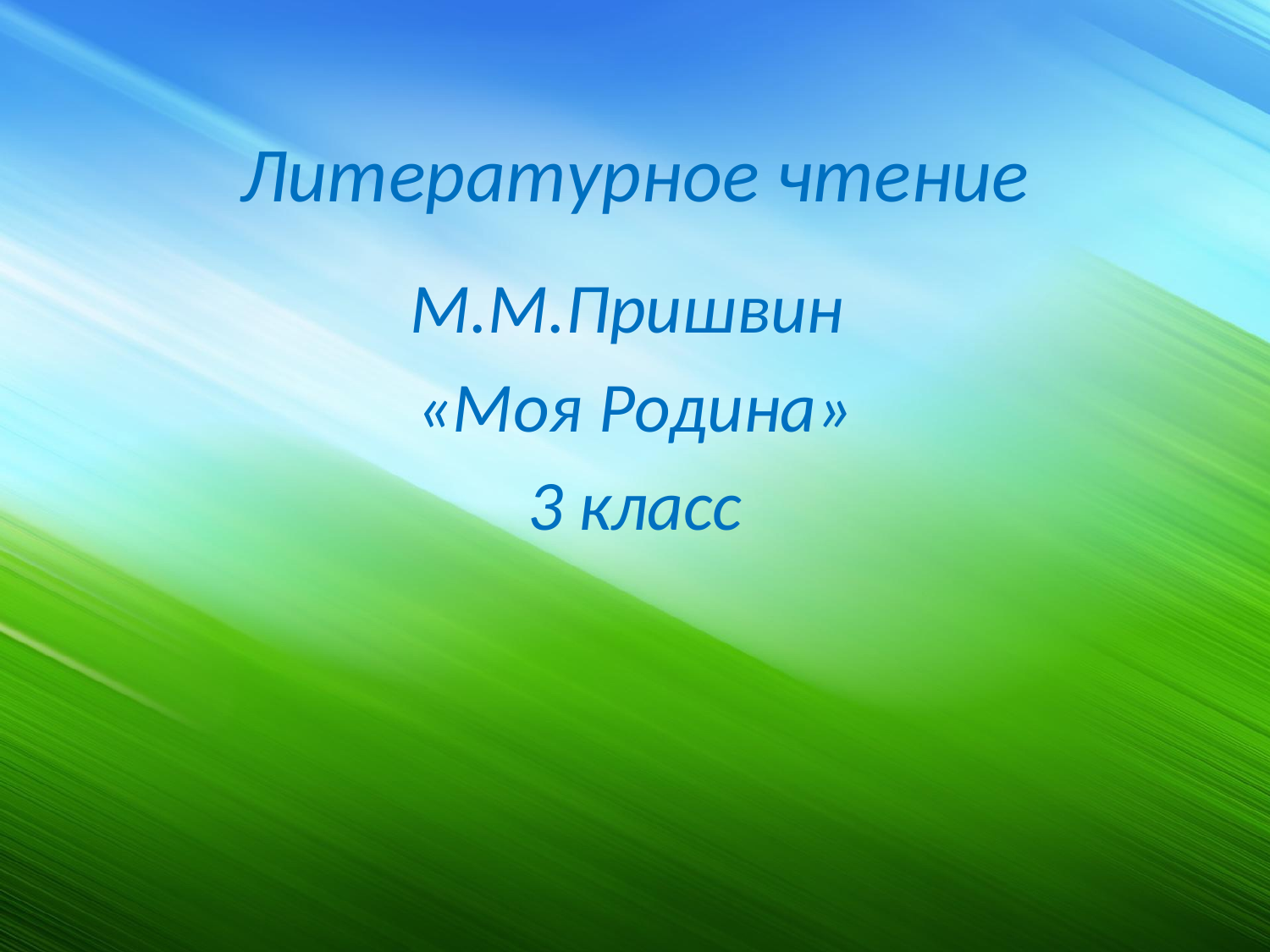

# Литературное чтение
М.М.Пришвин
«Моя Родина»
3 класс